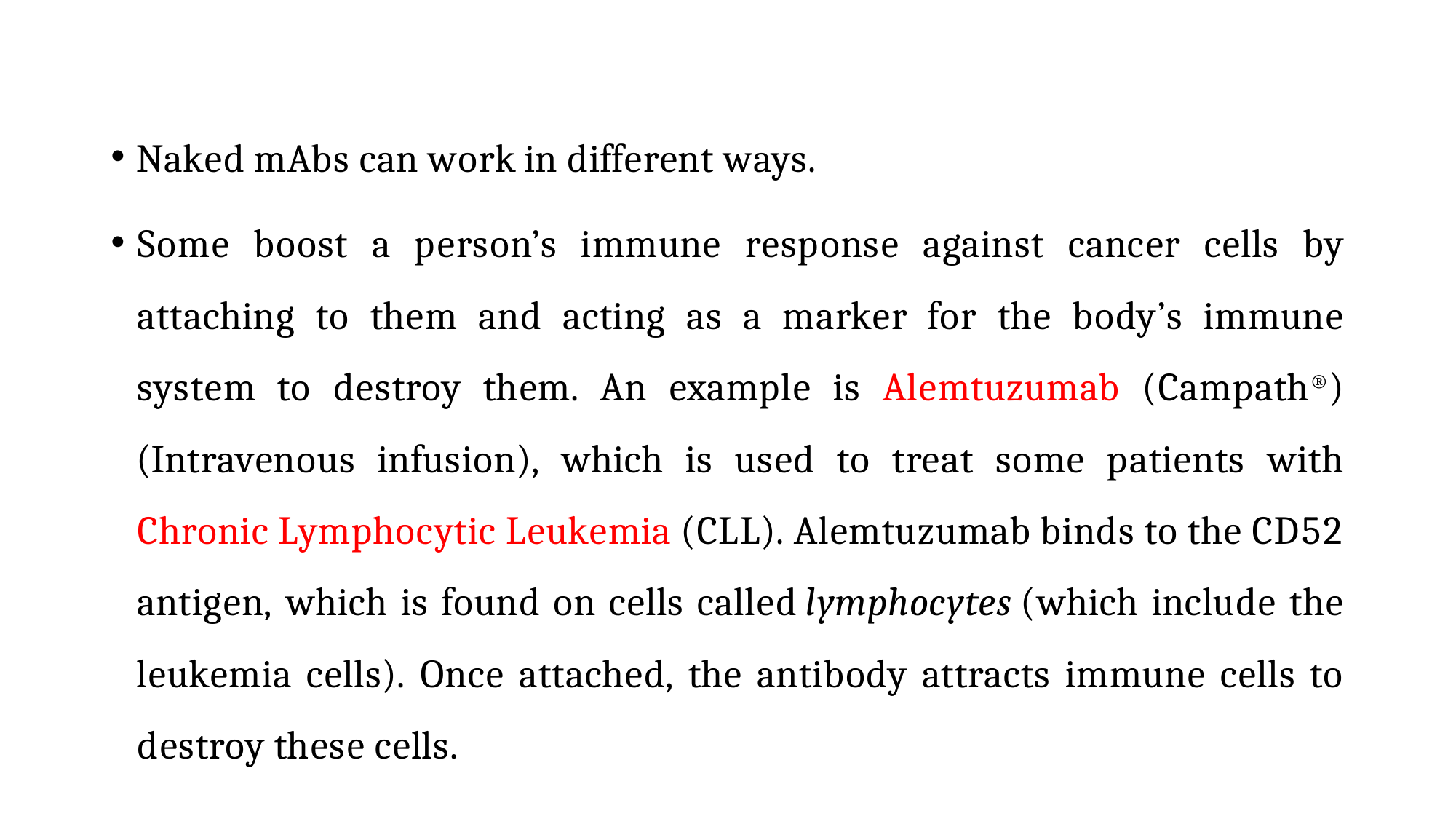

Naked mAbs can work in different ways.
Some boost a person’s immune response against cancer cells by attaching to them and acting as a marker for the body’s immune system to destroy them. An example is Alemtuzumab (Campath®) (Intravenous infusion), which is used to treat some patients with Chronic Lymphocytic Leukemia (CLL). Alemtuzumab binds to the CD52 antigen, which is found on cells called lymphocytes (which include the leukemia cells). Once attached, the antibody attracts immune cells to destroy these cells.